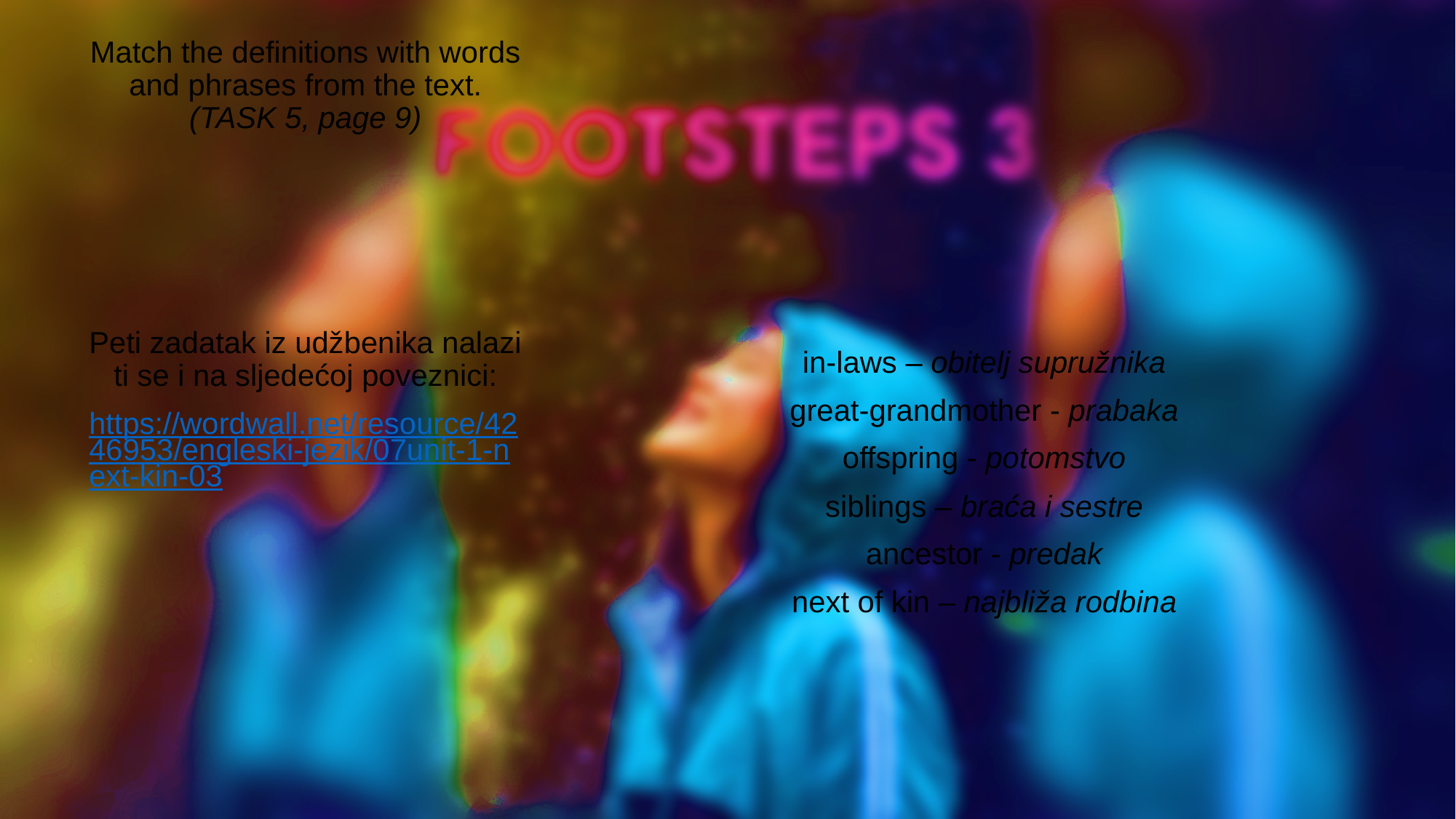

# Match the definitions with words and phrases from the text. (TASK 5, page 9)
Peti zadatak iz udžbenika nalazi ti se i na sljedećoj poveznici:
https://wordwall.net/resource/4246953/engleski-jezik/07unit-1-next-kin-03
in-laws – obitelj supružnika
great-grandmother - prabaka
offspring - potomstvo
siblings – braća i sestre
ancestor - predak
next of kin – najbliža rodbina